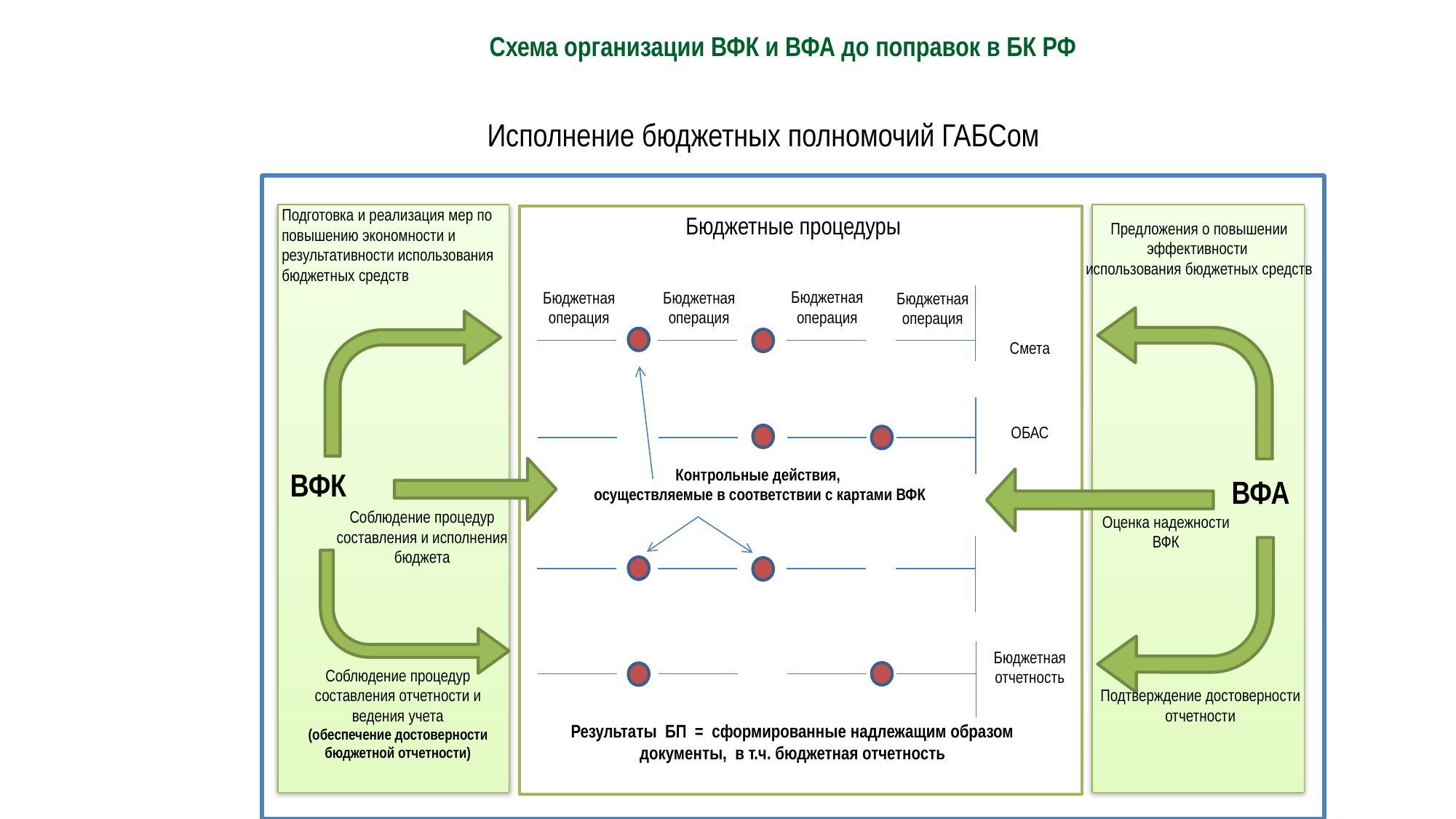

Схема организации ВФК и ВФА до поправок в БК РФ
Исполнение бюджетных полномочий ГАБСом

Подготовка и реализация мер по повышению экономности и результативности использования бюджетных средств

Бюджетные процедуры

Предложения о повышении эффективности
использования бюджетных средств
Бюджетная операция
Бюджетная операция
Бюджетная операция
Бюджетная операция

Смета
ОБАС

Контрольные действия,
осуществляемые в соответствии с картами ВФК
ВФК
ВФА

Соблюдение процедур составления и исполнения бюджета
Оценка надежности ВФК

Бюджетная отчетность
Соблюдение процедур составления отчетности и ведения учета
(обеспечение достоверности бюджетной отчетности)

Подтверждение достоверности
отчетности
Результаты  БП  =  сформированные надлежащим образом документы,  в т.ч. бюджетная отчетность
18